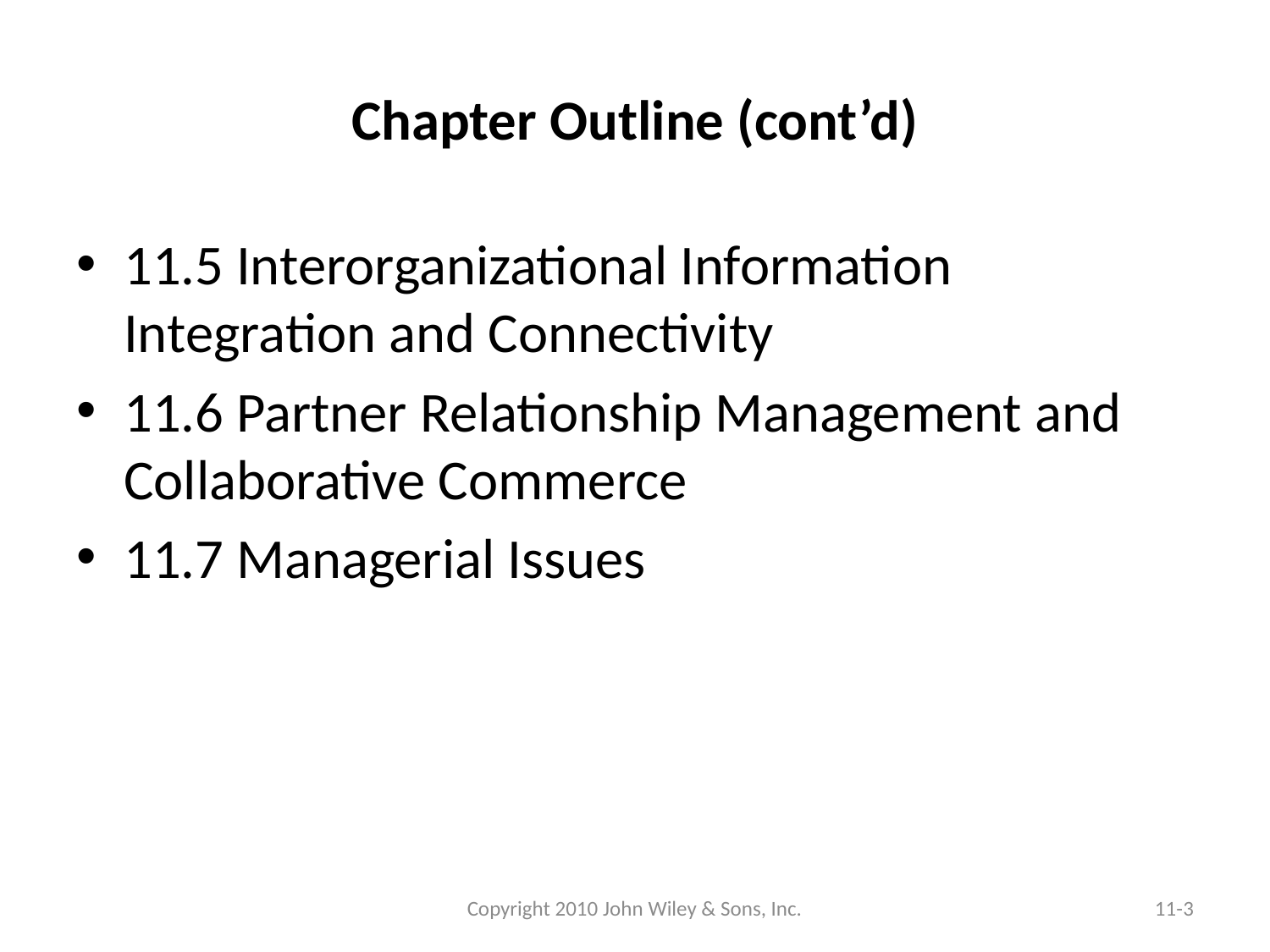

# Chapter Outline (cont’d)
11.5 Interorganizational Information Integration and Connectivity
11.6 Partner Relationship Management and Collaborative Commerce
11.7 Managerial Issues
Copyright 2010 John Wiley & Sons, Inc.
11-3